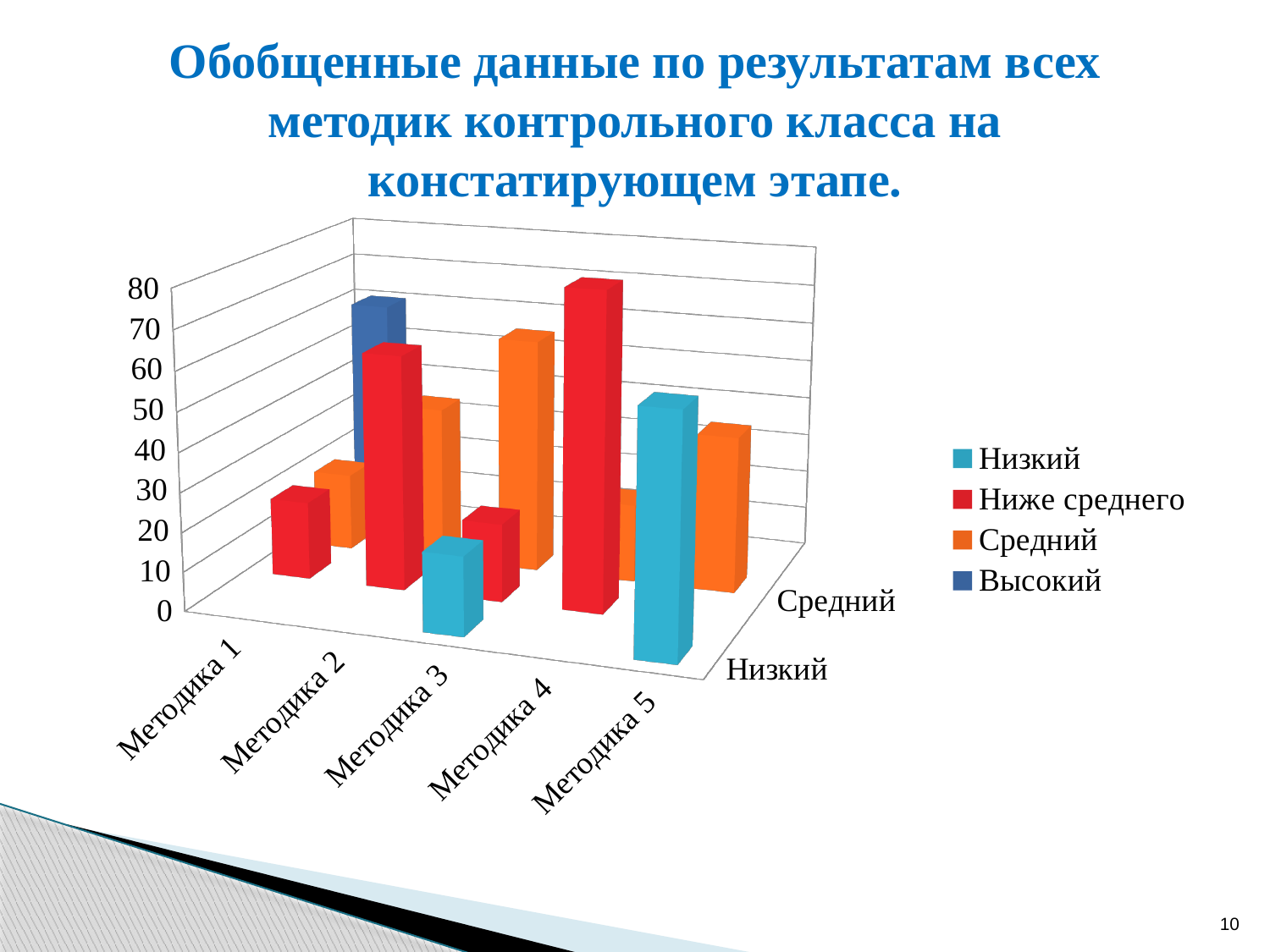

# Обобщенные данные по результатам всех методик контрольного класса на констатирующем этапе.

[unsupported chart]

10